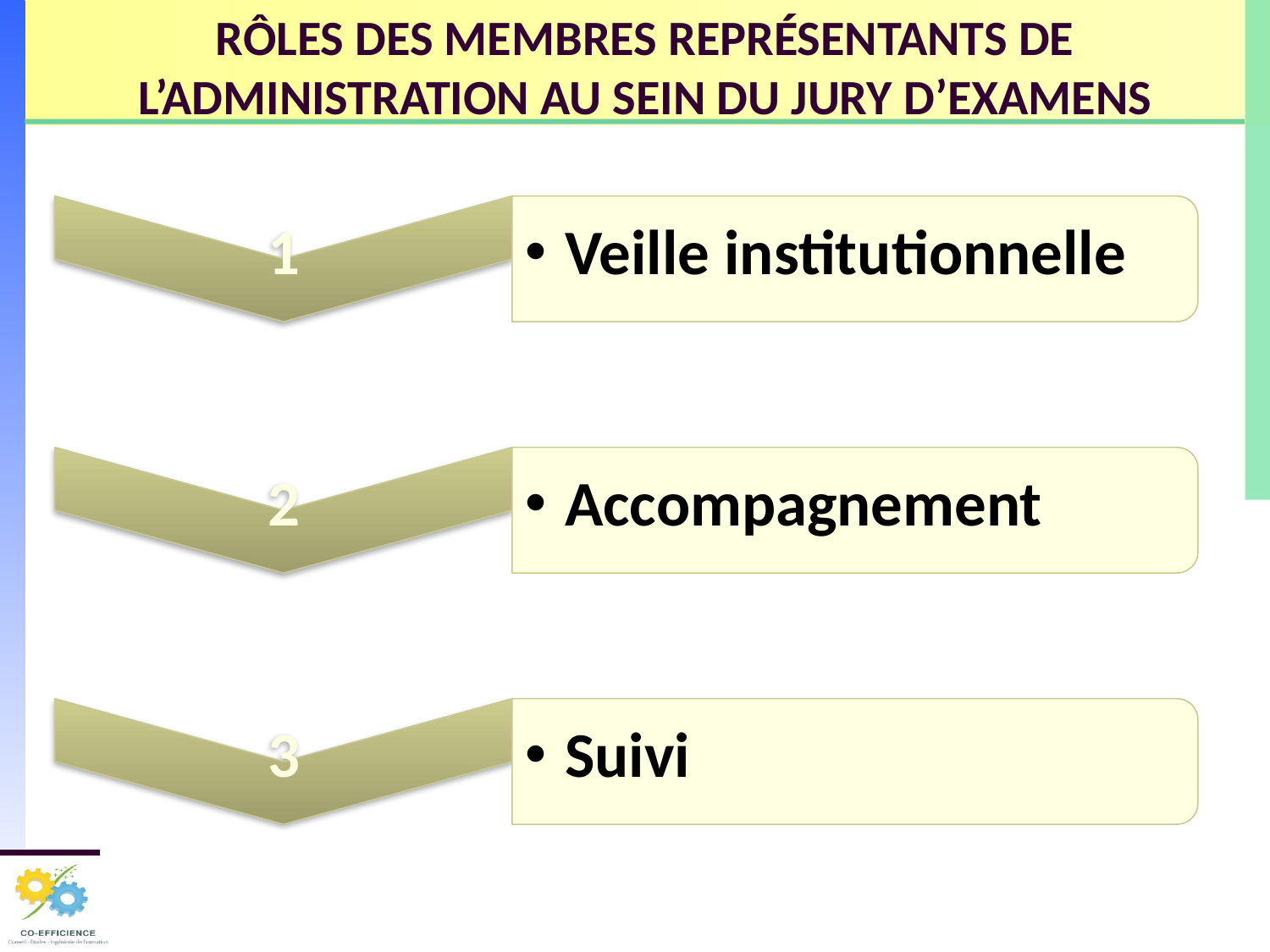

# RÔLES DES MEMBRES REPRÉSENTANTS DE L’ADMINISTRATION AU SEIN DU JURY D’EXAMENS
1
Veille institutionnelle
2
Accompagnement
3
Suivi